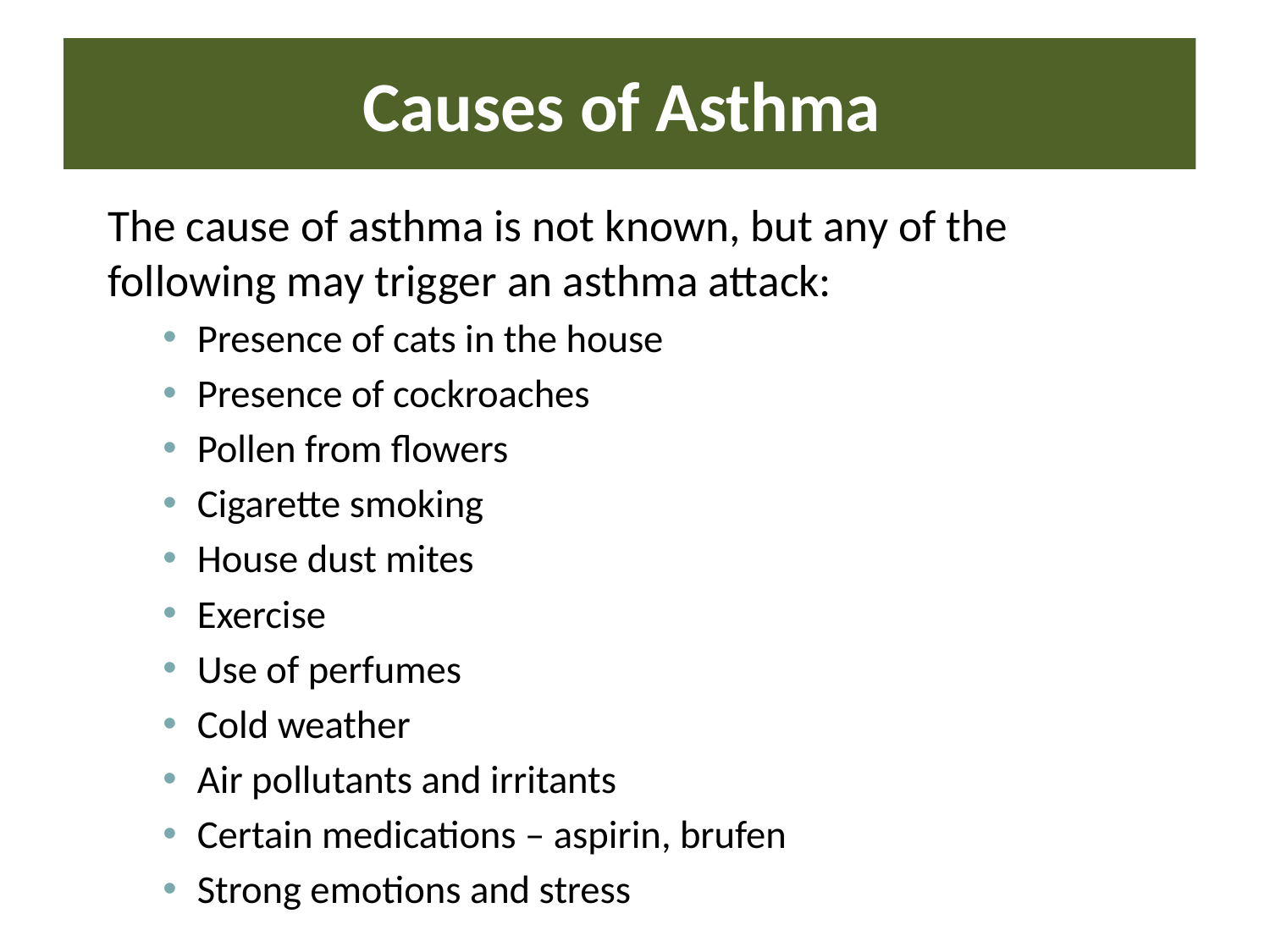

# Causes of Asthma
The cause of asthma is not known, but any of the following may trigger an asthma attack:
Presence of cats in the house
Presence of cockroaches
Pollen from flowers
Cigarette smoking
House dust mites
Exercise
Use of perfumes
Cold weather
Air pollutants and irritants
Certain medications – aspirin, brufen
Strong emotions and stress